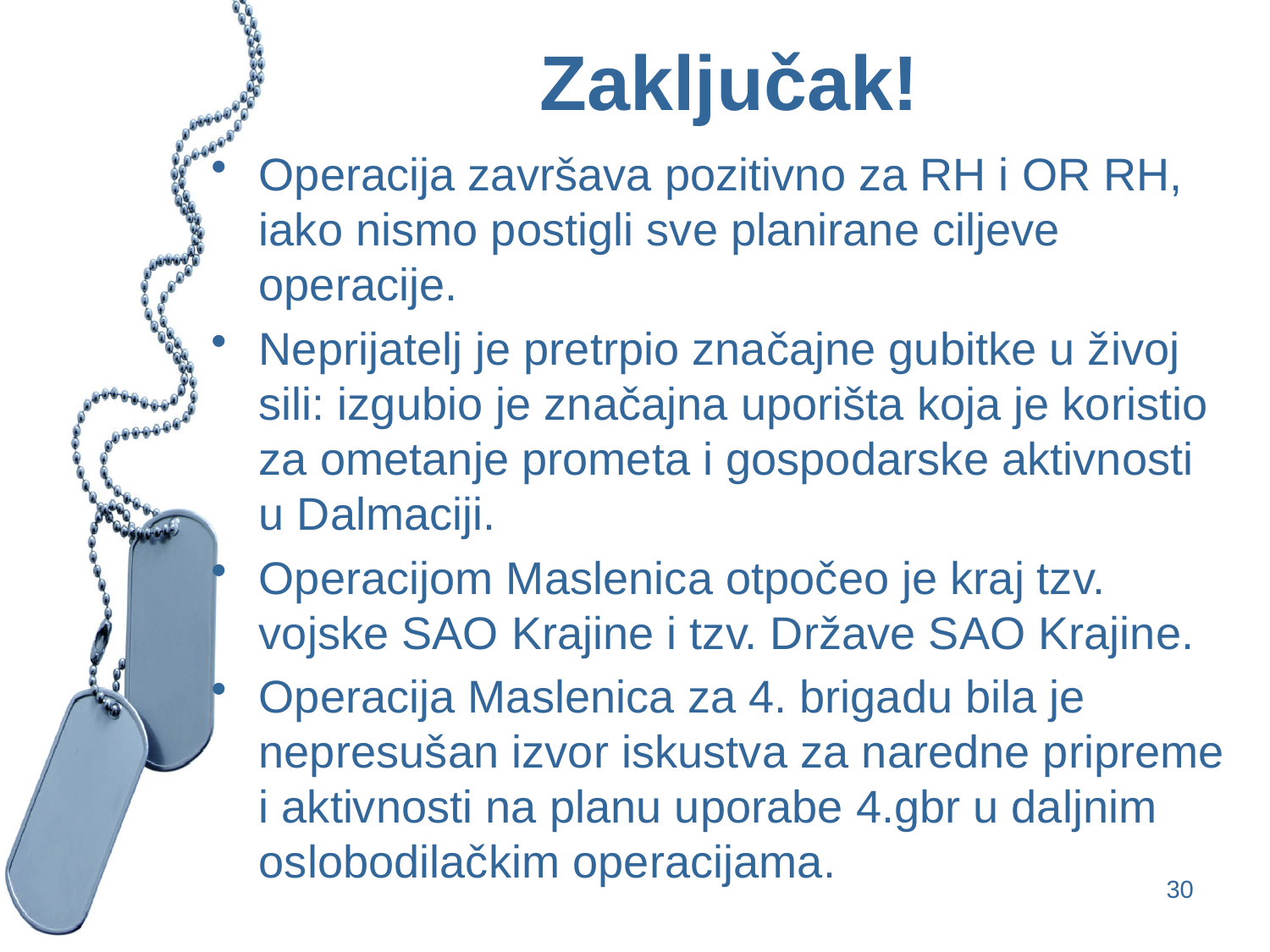

# Zaključak!
Operacija završava pozitivno za RH i OR RH, iako nismo postigli sve planirane ciljeve operacije.
Neprijatelj je pretrpio značajne gubitke u živoj sili: izgubio je značajna uporišta koja je koristio za ometanje prometa i gospodarske aktivnosti u Dalmaciji.
Operacijom Maslenica otpočeo je kraj tzv. vojske SAO Krajine i tzv. Države SAO Krajine.
Operacija Maslenica za 4. brigadu bila je nepresušan izvor iskustva za naredne pripreme i aktivnosti na planu uporabe 4.gbr u daljnim oslobodilačkim operacijama.

30